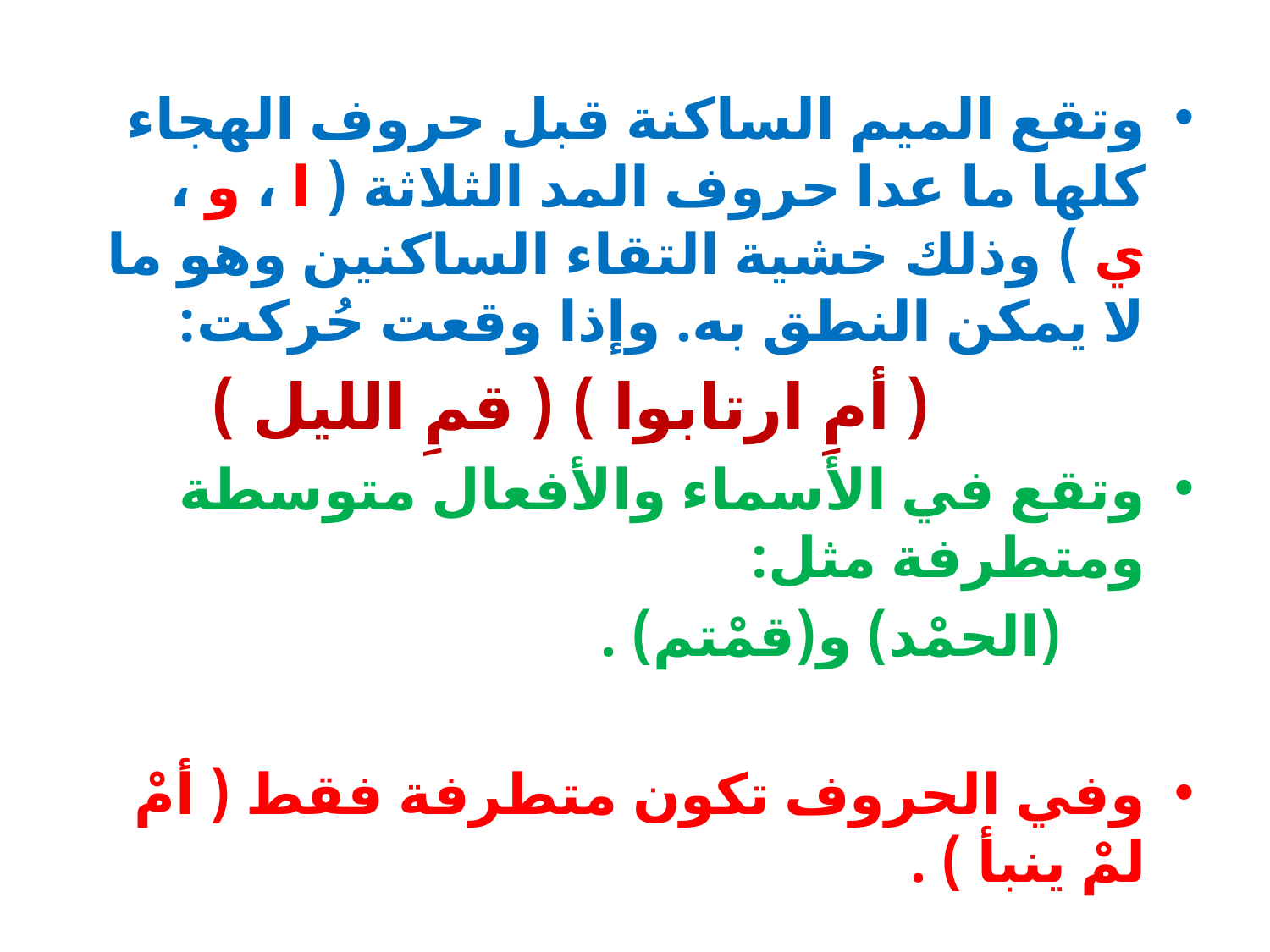

وتقع الميم الساكنة قبل حروف الهجاء كلها ما عدا حروف المد الثلاثة ( ا ، و ، ي ) وذلك خشية التقاء الساكنين وهو ما لا يمكن النطق به. وإذا وقعت حُركت:
                  ( أمِ ارتابوا ) ( قمِ الليل )
وتقع في الأسماء والأفعال متوسطة ومتطرفة مثل:
         (الحمْد) و(قمْتم) .

وفي الحروف تكون متطرفة فقط ( أمْ لمْ ينبأ ) .